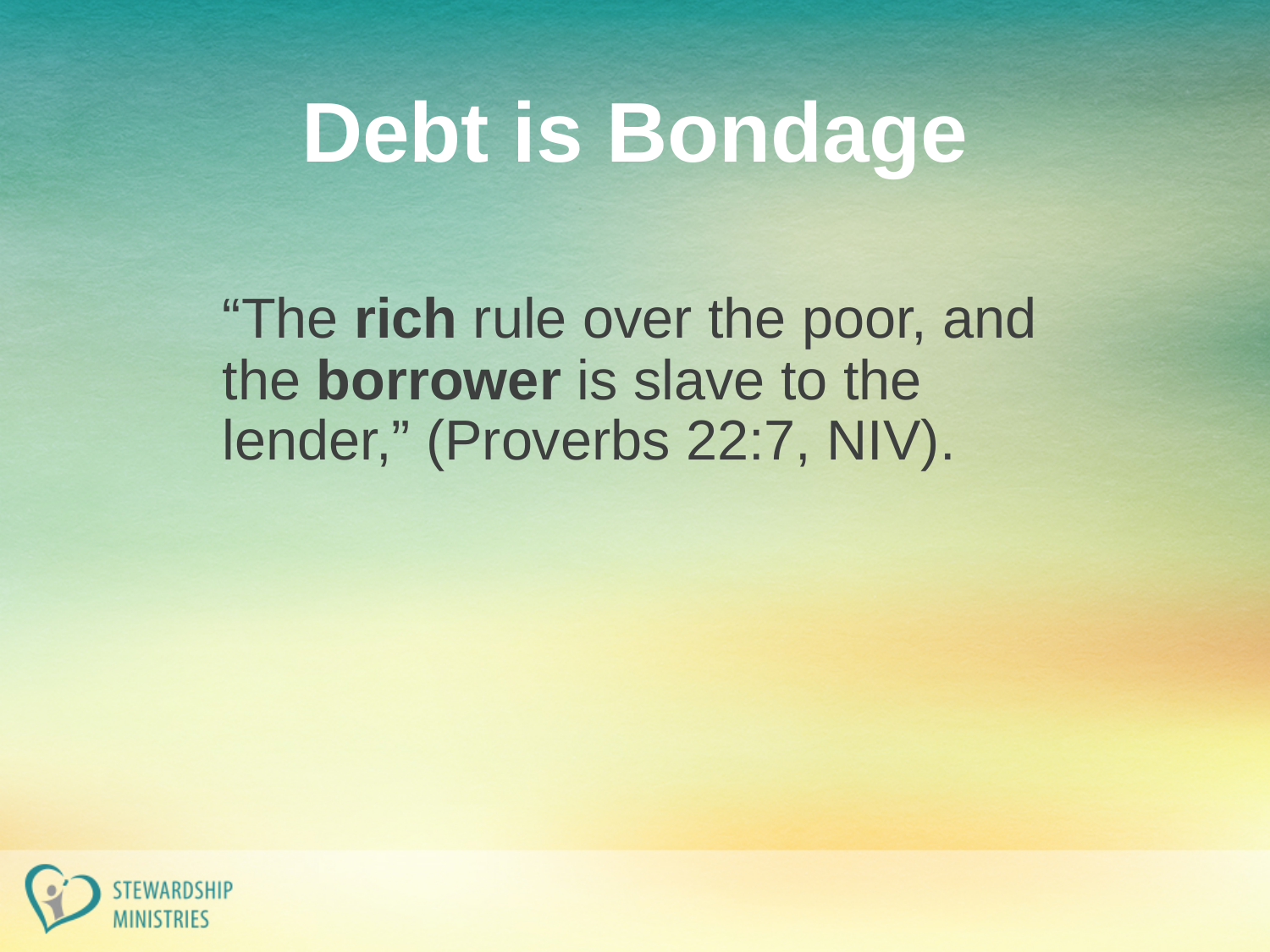

# Debt is Bondage

“The rich rule over the poor, and the borrower is slave to the lender,” (Proverbs 22:7, NIV).